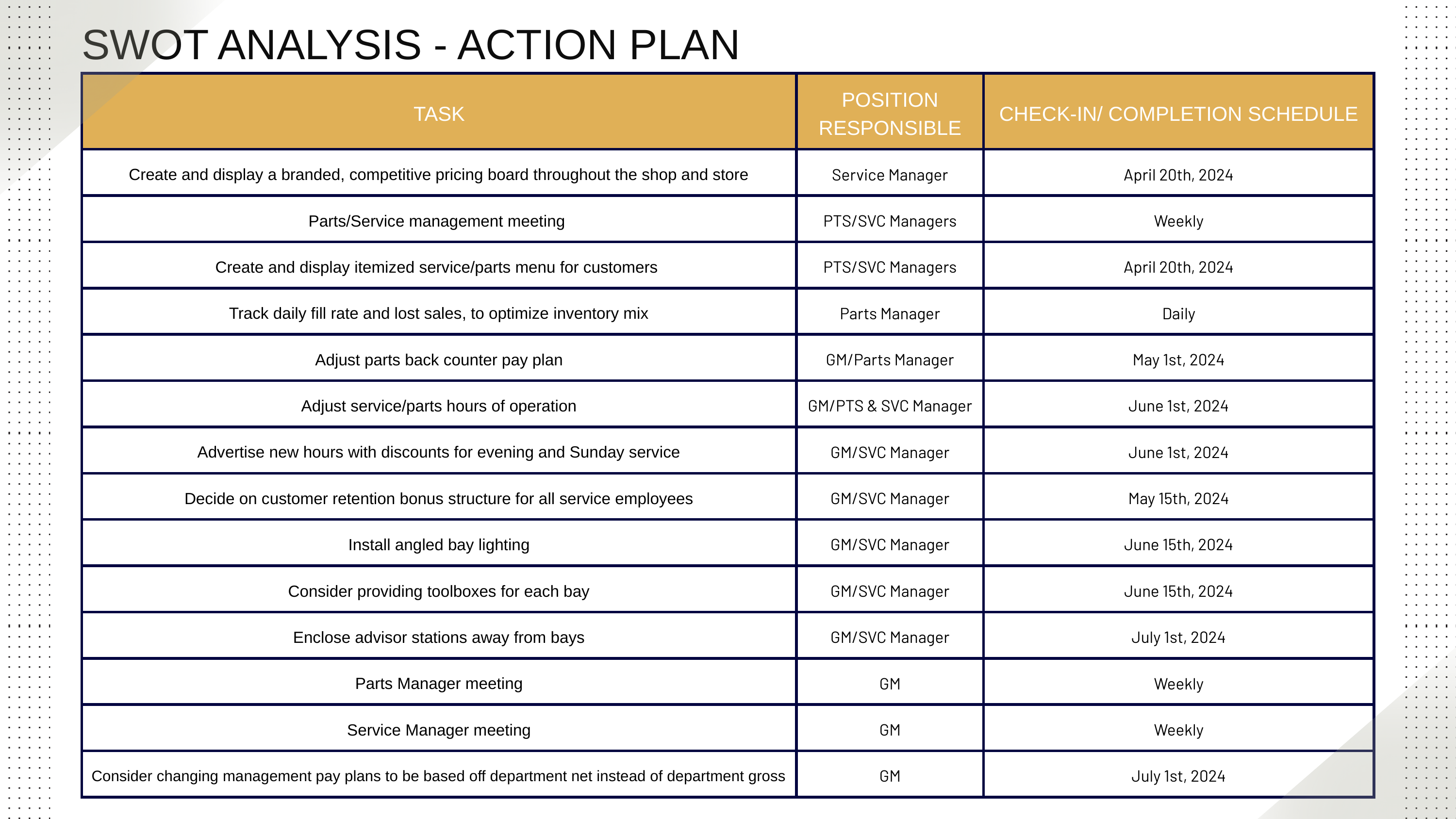

SWOT ANALYSIS - ACTION PLAN

| TASK | POSITION RESPONSIBLE | CHECK-IN/ COMPLETION SCHEDULE |
| --- | --- | --- |
| Create and display a branded, competitive pricing board throughout the shop and store | Service Manager | April 20th, 2024 |
| Parts/Service management meeting | PTS/SVC Managers | Weekly |
| Create and display itemized service/parts menu for customers | PTS/SVC Managers | April 20th, 2024 |
| Track daily fill rate and lost sales, to optimize inventory mix | Parts Manager | Daily |
| Adjust parts back counter pay plan | GM/Parts Manager | May 1st, 2024 |
| Adjust service/parts hours of operation | GM/PTS & SVC Manager | June 1st, 2024 |
| Advertise new hours with discounts for evening and Sunday service | GM/SVC Manager | June 1st, 2024 |
| Decide on customer retention bonus structure for all service employees | GM/SVC Manager | May 15th, 2024 |
| Install angled bay lighting | GM/SVC Manager | June 15th, 2024 |
| Consider providing toolboxes for each bay | GM/SVC Manager | June 15th, 2024 |
| Enclose advisor stations away from bays | GM/SVC Manager | July 1st, 2024 |
| Parts Manager meeting | GM | Weekly |
| Service Manager meeting | GM | Weekly |
| Consider changing management pay plans to be based off department net instead of department gross | GM | July 1st, 2024 |